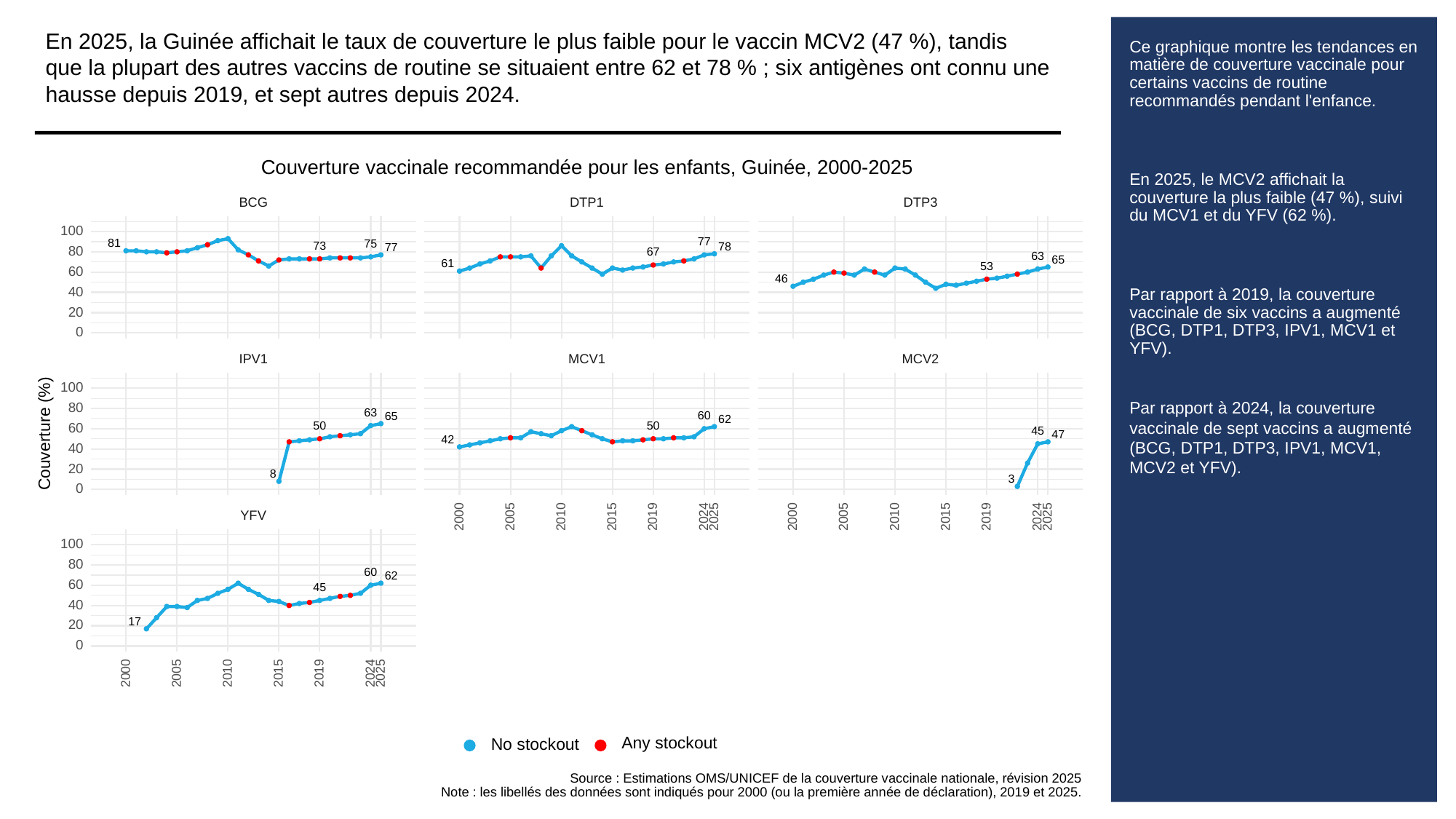

En 2025, la Guinée affichait le taux de couverture le plus faible pour le vaccin MCV2 (47 %), tandis que la plupart des autres vaccins de routine se situaient entre 62 et 78 % ; six antigènes ont connu une hausse depuis 2019, et sept autres depuis 2024.
# Ce graphique montre les tendances en matière de couverture vaccinale pour certains vaccins de routine recommandés pendant l'enfance.

En 2025, le MCV2 affichait la couverture la plus faible (47 %), suivi du MCV1 et du YFV (62 %).

Par rapport à 2019, la couverture vaccinale de six vaccins a augmenté (BCG, DTP1, DTP3, IPV1, MCV1 et YFV).

Par rapport à 2024, la couverture vaccinale de sept vaccins a augmenté (BCG, DTP1, DTP3, IPV1, MCV1, MCV2 et YFV).

Couverture vaccinale recommandée pour les enfants, Guinée, 2000-2025
BCG
DTP3
DTP1

100

77

81
75

73

78

77

80

67

63

65

61

53

60

46

40

20

0

MCV1
MCV2
IPV1

100

80

63
60
65
62

50
50

60

Couverture (%)

45

47

42

40

20

8
3

0

YFV
2000
2005
2010
2015
2019
2024
2025
2000
2005
2010
2015
2019
2024
2025

100

80

60
62

60

45

40

17
20

0

2000
2005
2010
2015
2019
2024
2025
Any stockout
No stockout

Source : Estimations OMS/UNICEF de la couverture vaccinale nationale, révision 2025
Note : les libellés des données sont indiqués pour 2000 (ou la première année de déclaration), 2019 et 2025.